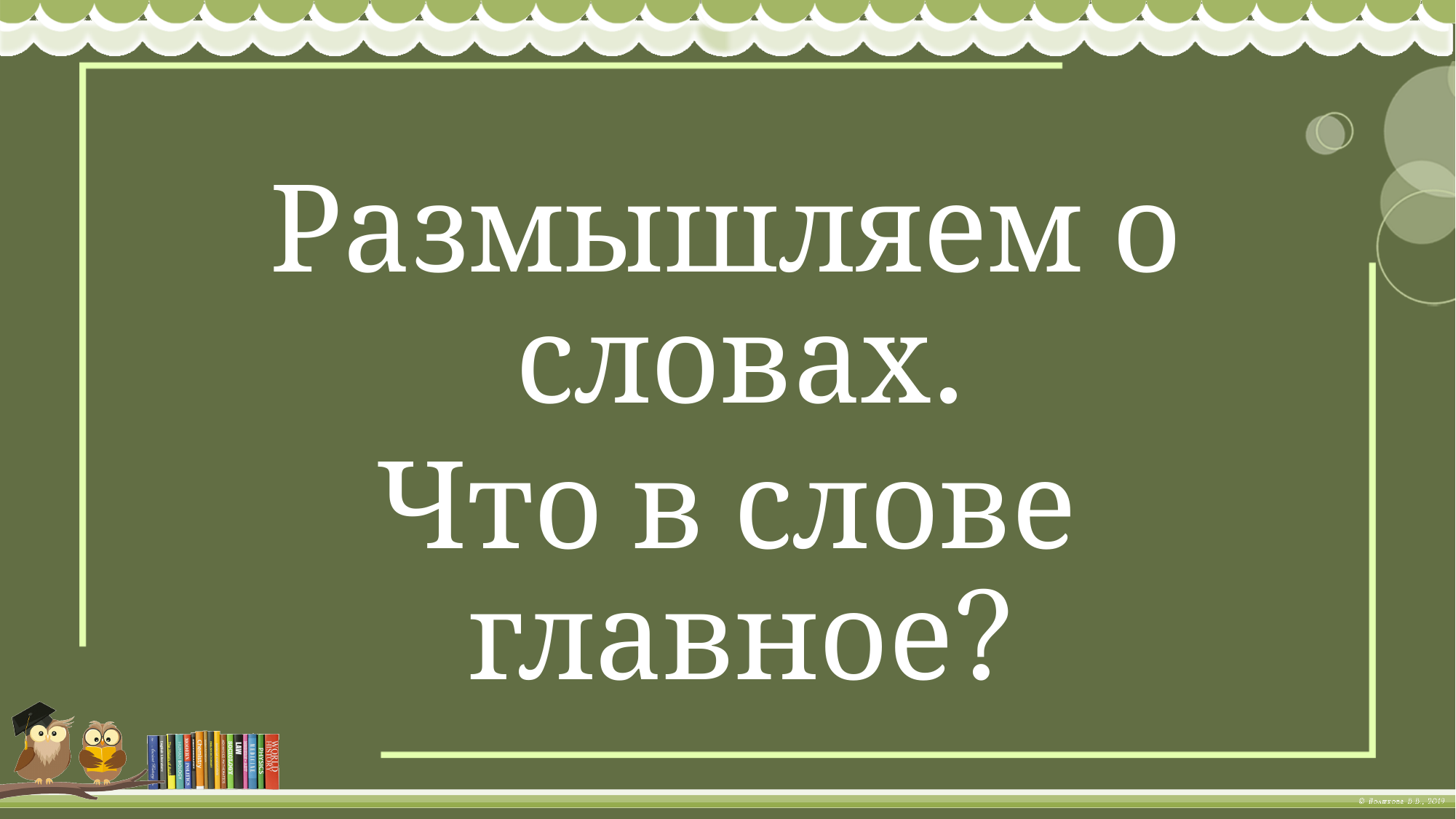

Размышляем о словах.
Что в слове главное?